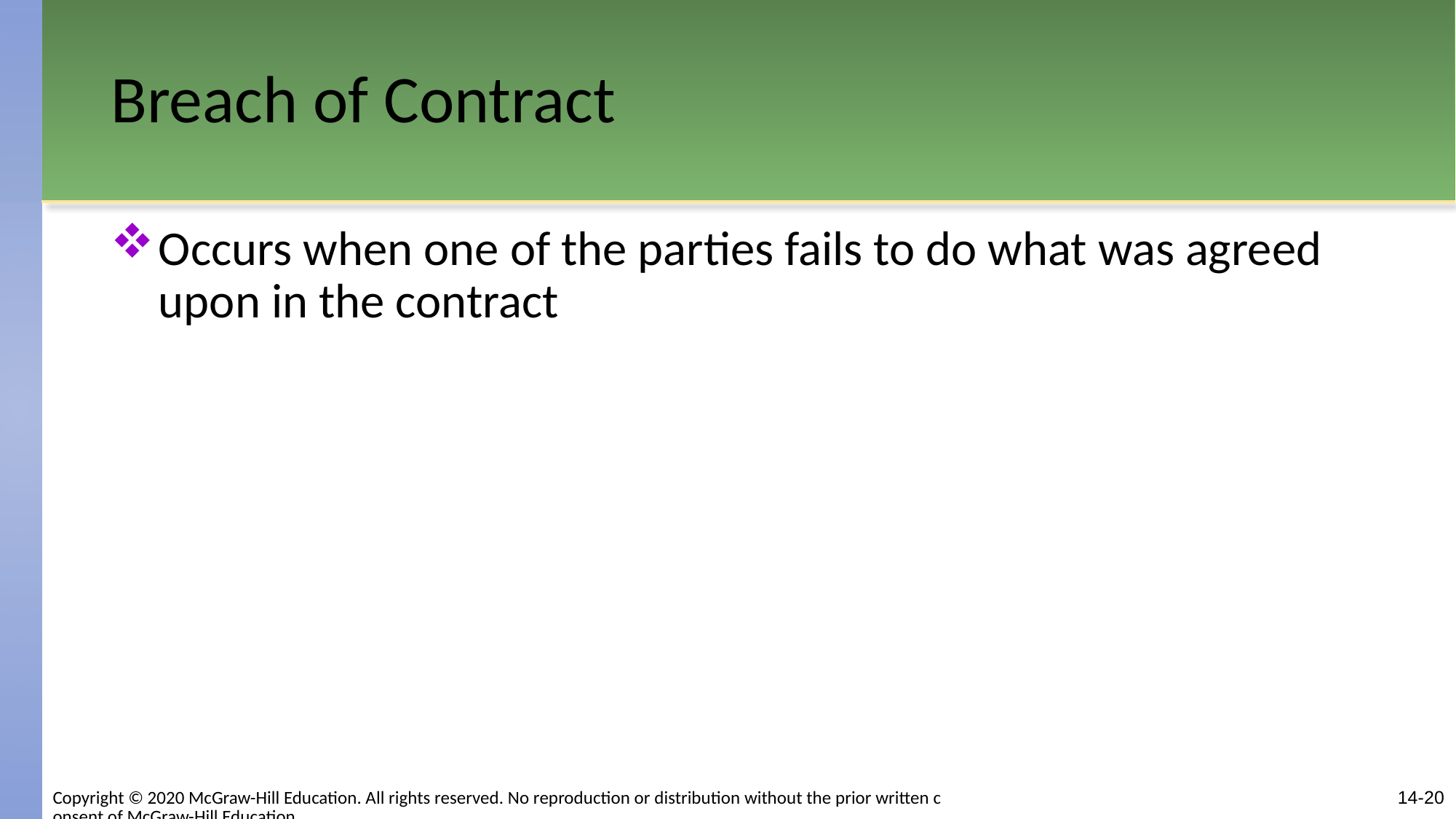

# Breach of Contract
Occurs when one of the parties fails to do what was agreed upon in the contract

Copyright © 2020 McGraw-Hill Education. All rights reserved. No reproduction or distribution without the prior written consent of McGraw-Hill Education.
14-20